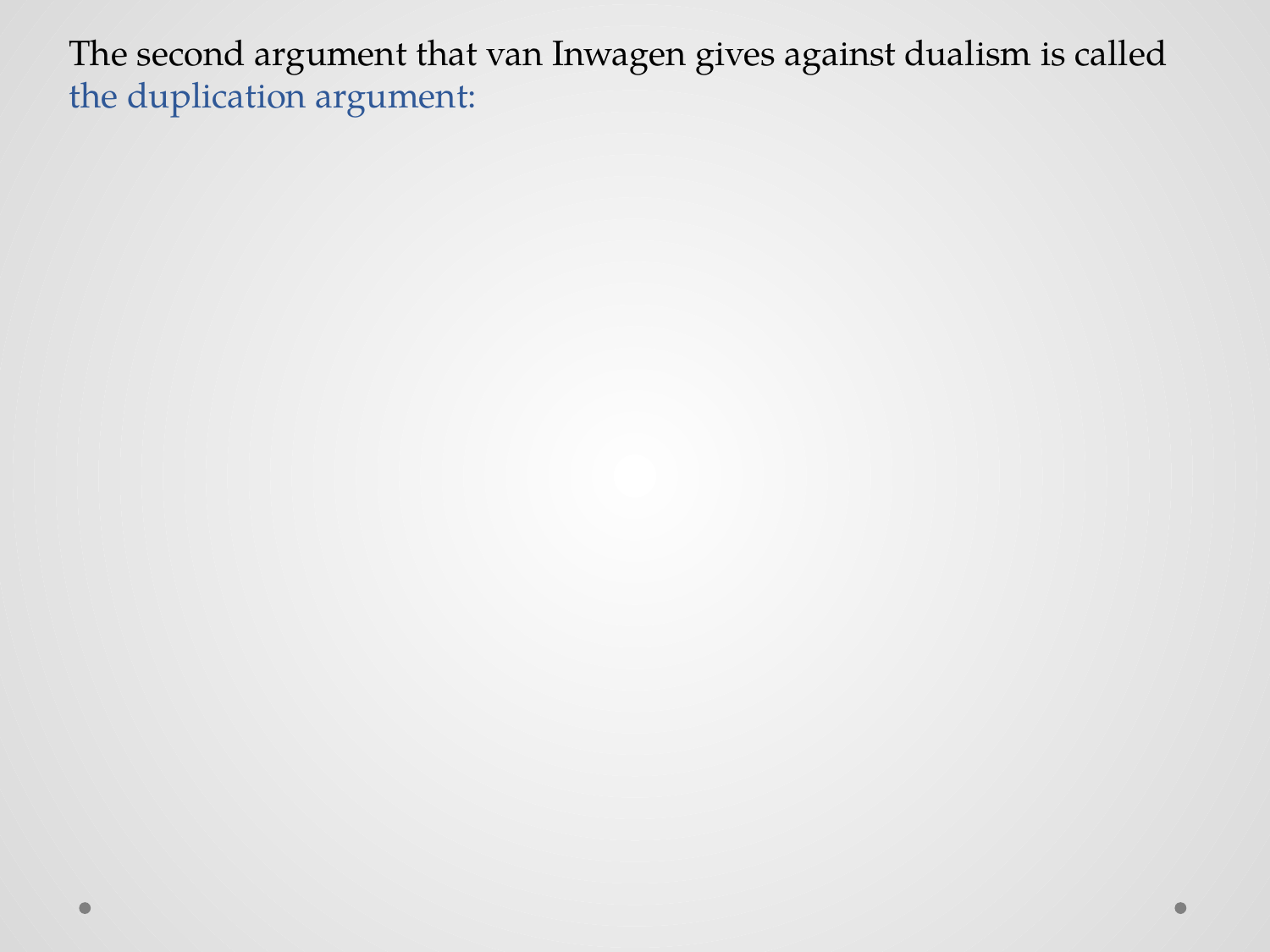

The second argument that van Inwagen gives against dualism is called
the duplication argument: